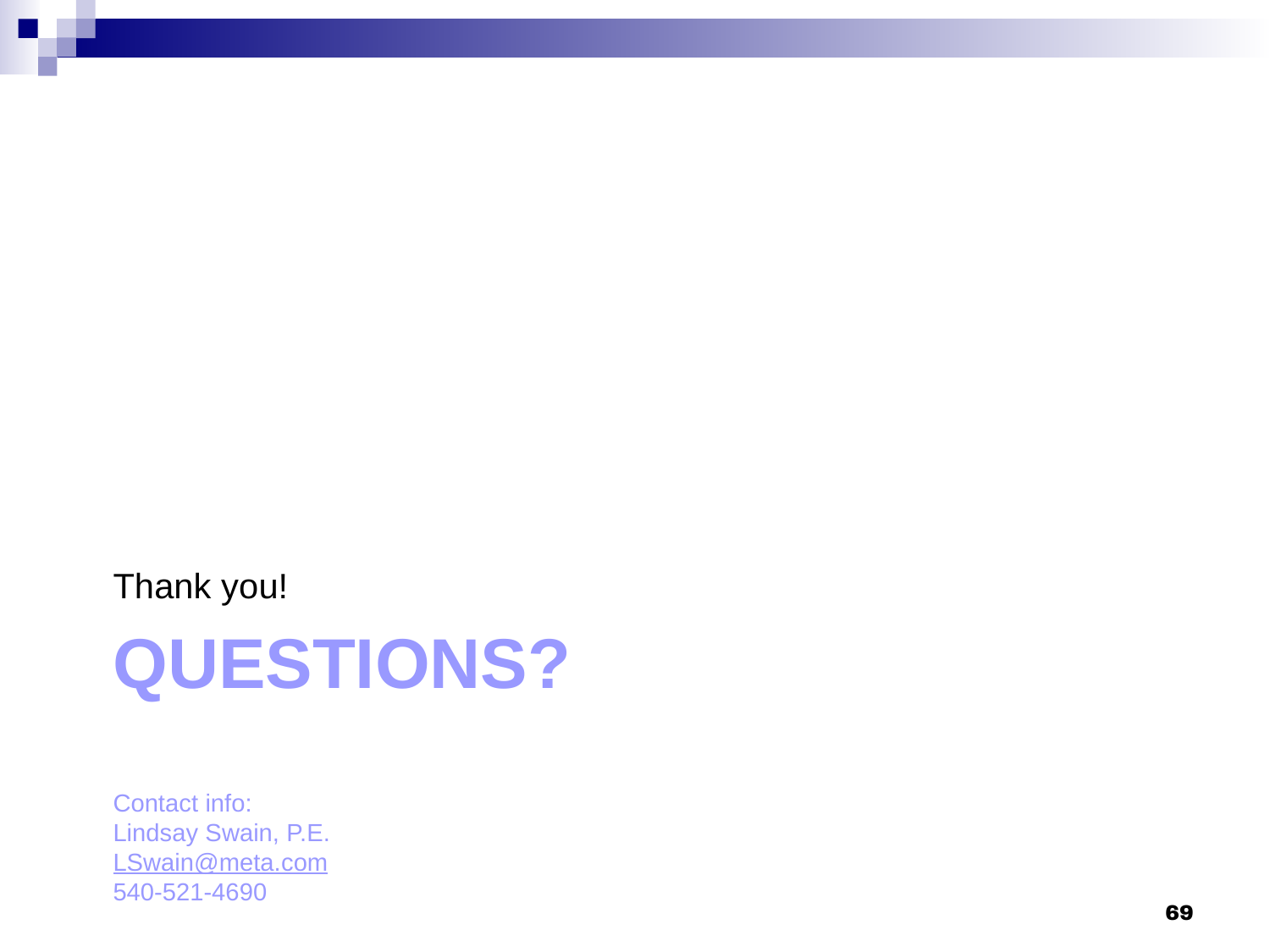

Thank you!
# QUESTIONS? Contact info: Lindsay Swain, P.E. LSwain@meta.com 540-521-4690
69